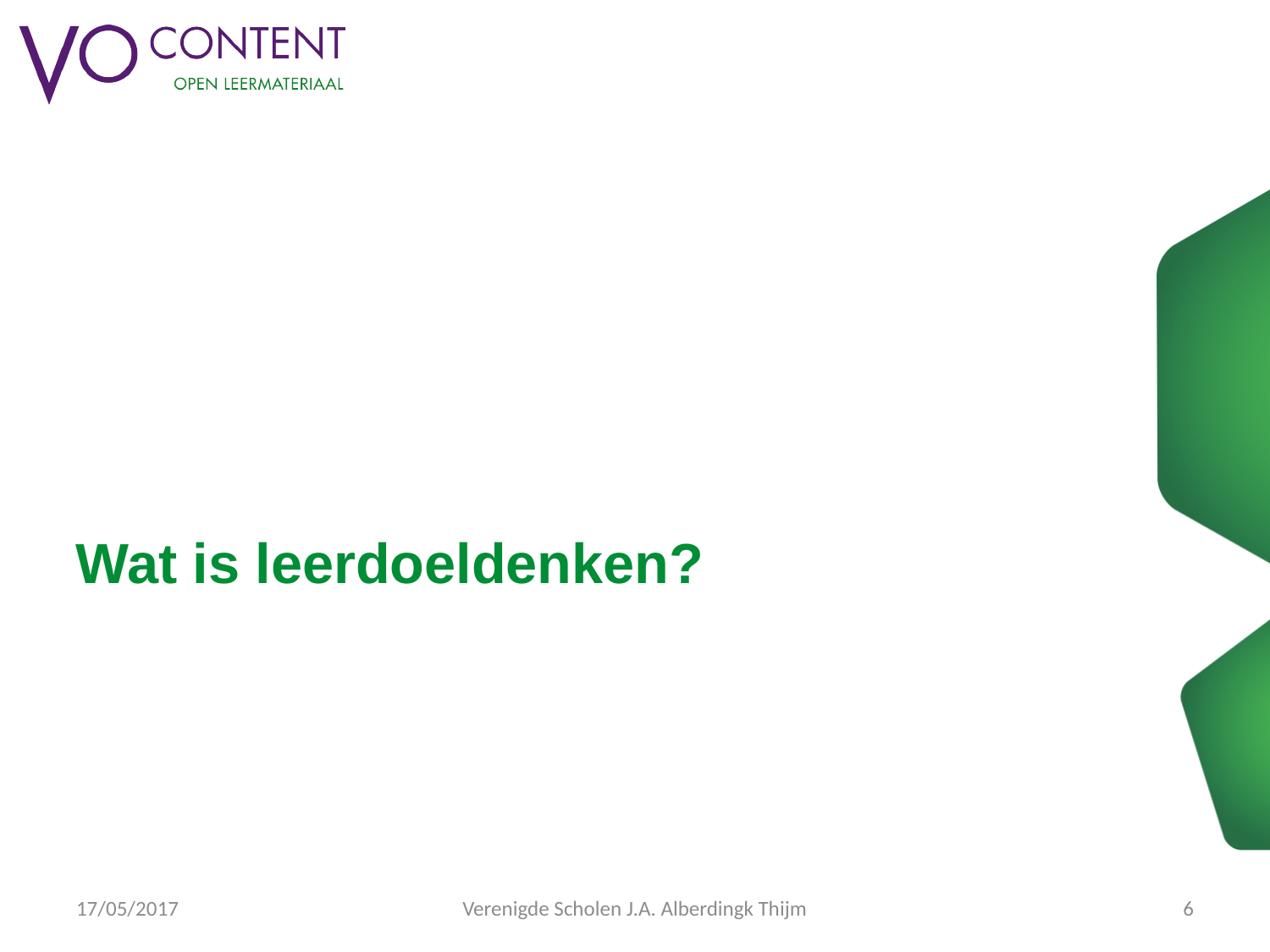

Wat is leerdoeldenken?

17/05/2017
Verenigde Scholen J.A. Alberdingk Thijm
6